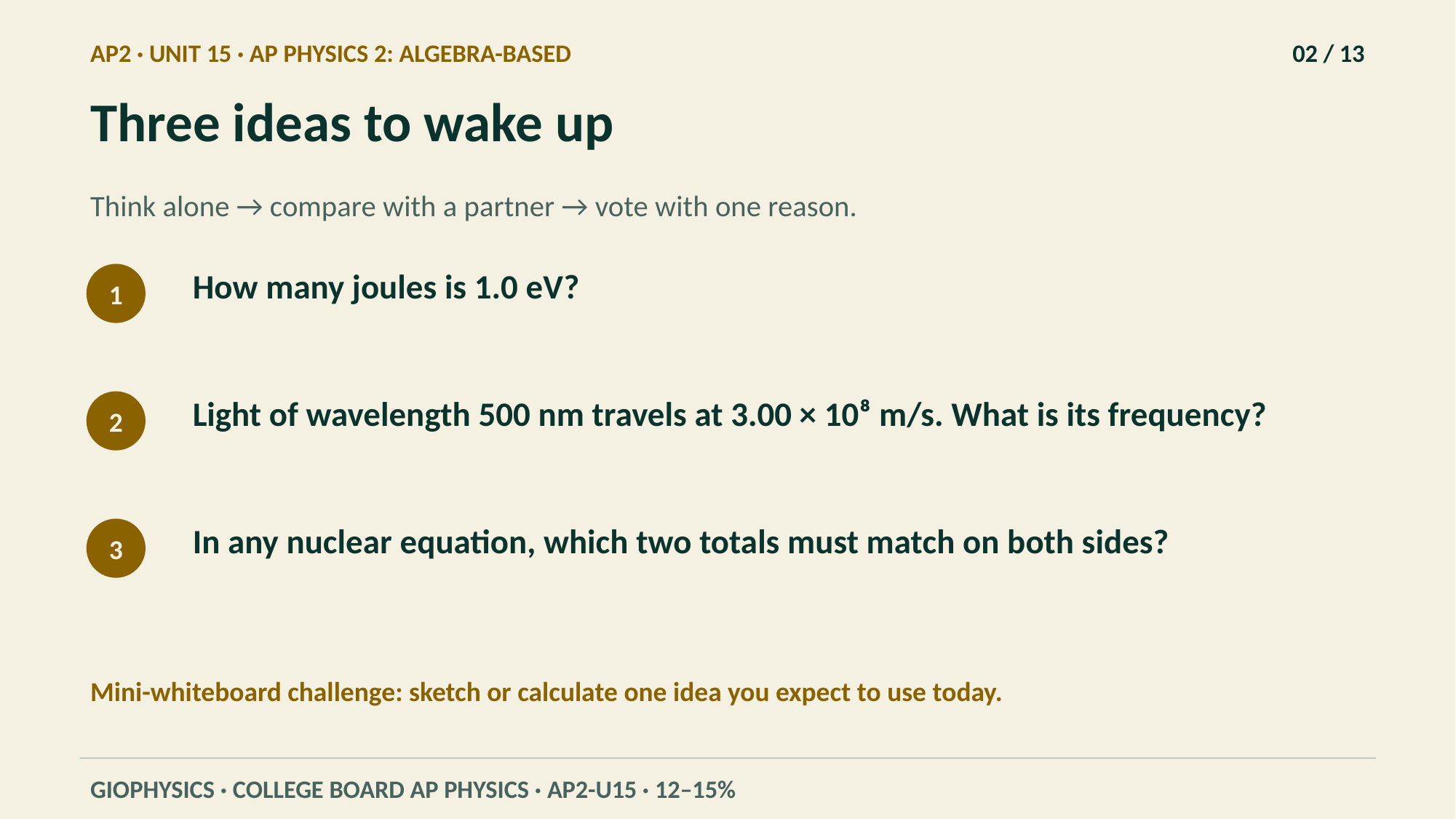

AP2 · UNIT 15 · AP PHYSICS 2: ALGEBRA-BASED
02 / 13
Three ideas to wake up
Think alone → compare with a partner → vote with one reason.
How many joules is 1.0 eV?

1
Light of wavelength 500 nm travels at 3.00 × 10⁸ m/s. What is its frequency?

2
In any nuclear equation, which two totals must match on both sides?

3
Mini-whiteboard challenge: sketch or calculate one idea you expect to use today.

GIOPHYSICS · COLLEGE BOARD AP PHYSICS · AP2-U15 · 12–15%